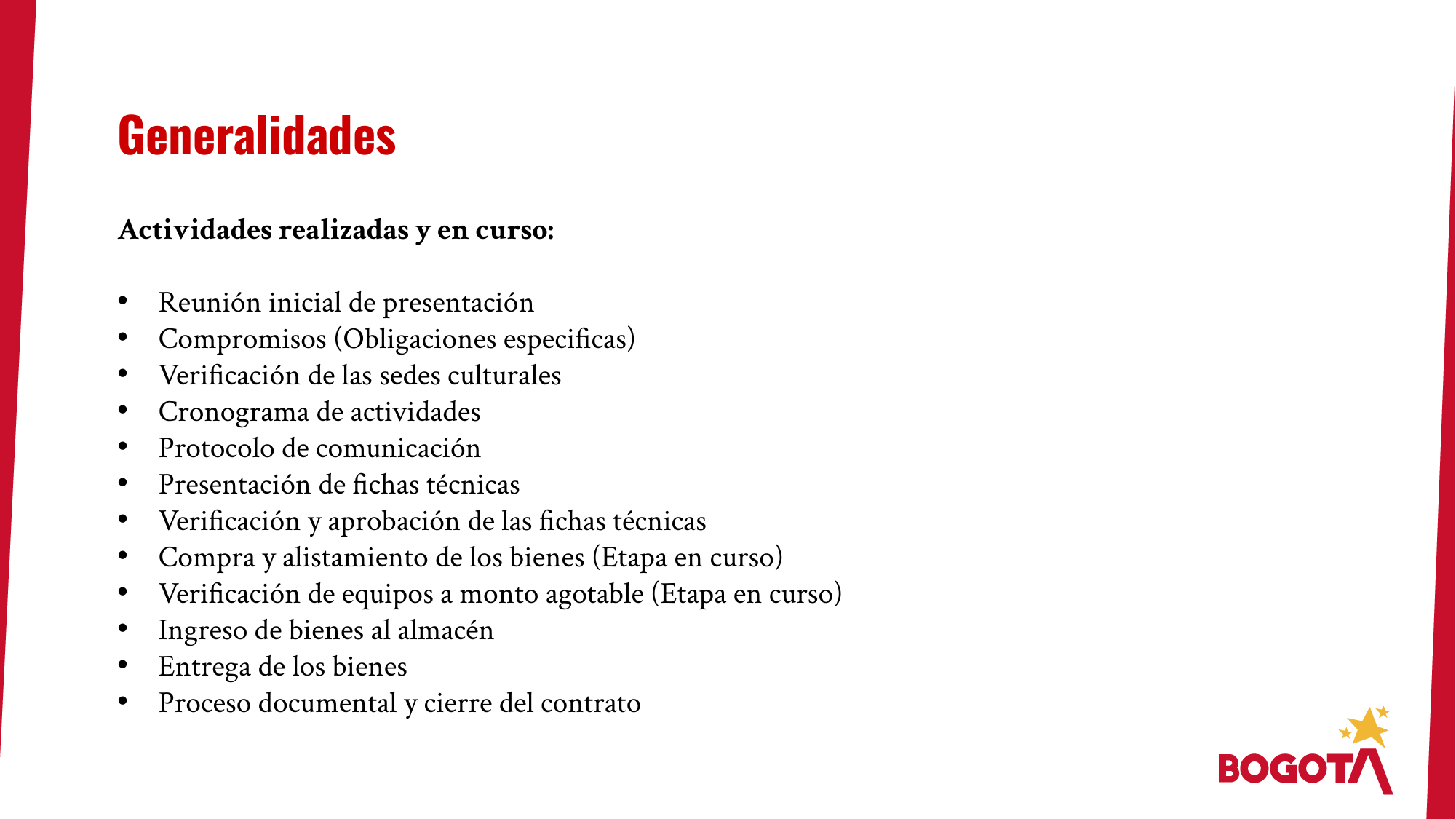

Generalidades

Actividades realizadas y en curso:

Reunión inicial de presentación
Compromisos (Obligaciones especificas)
Verificación de las sedes culturales
Cronograma de actividades
Protocolo de comunicación
Presentación de fichas técnicas
Verificación y aprobación de las fichas técnicas
Compra y alistamiento de los bienes (Etapa en curso)
Verificación de equipos a monto agotable (Etapa en curso)
Ingreso de bienes al almacén
Entrega de los bienes
Proceso documental y cierre del contrato